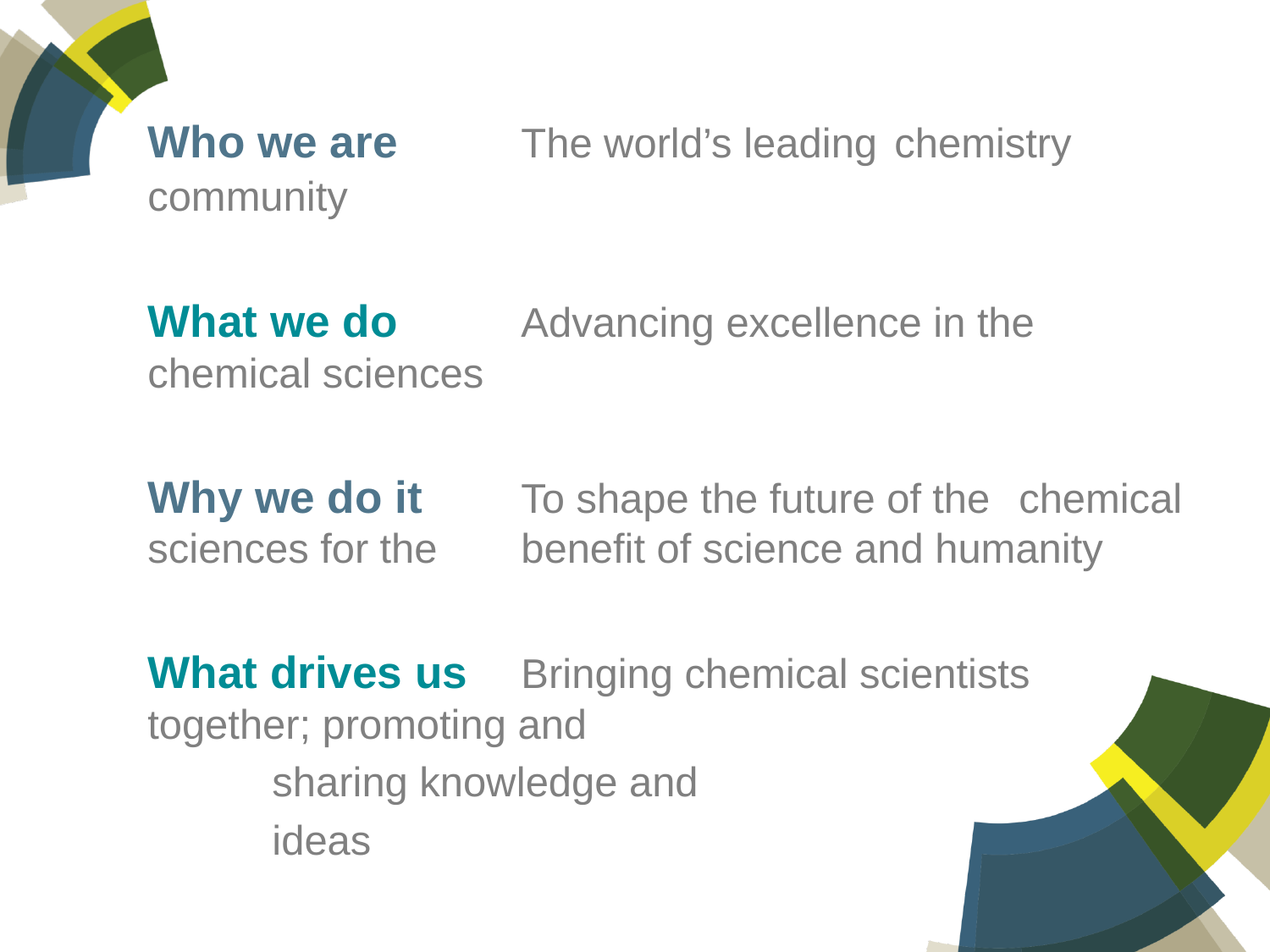

Who we are 	The world’s leading 						chemistry community

What we do	Advancing excellence in the 				chemical sciences

Why we do it 	To shape the future of the 					chemical sciences for the 					benefit of science and humanity

What drives us 	Bringing chemical scientists 				together; promoting and
			sharing knowledge and
			ideas